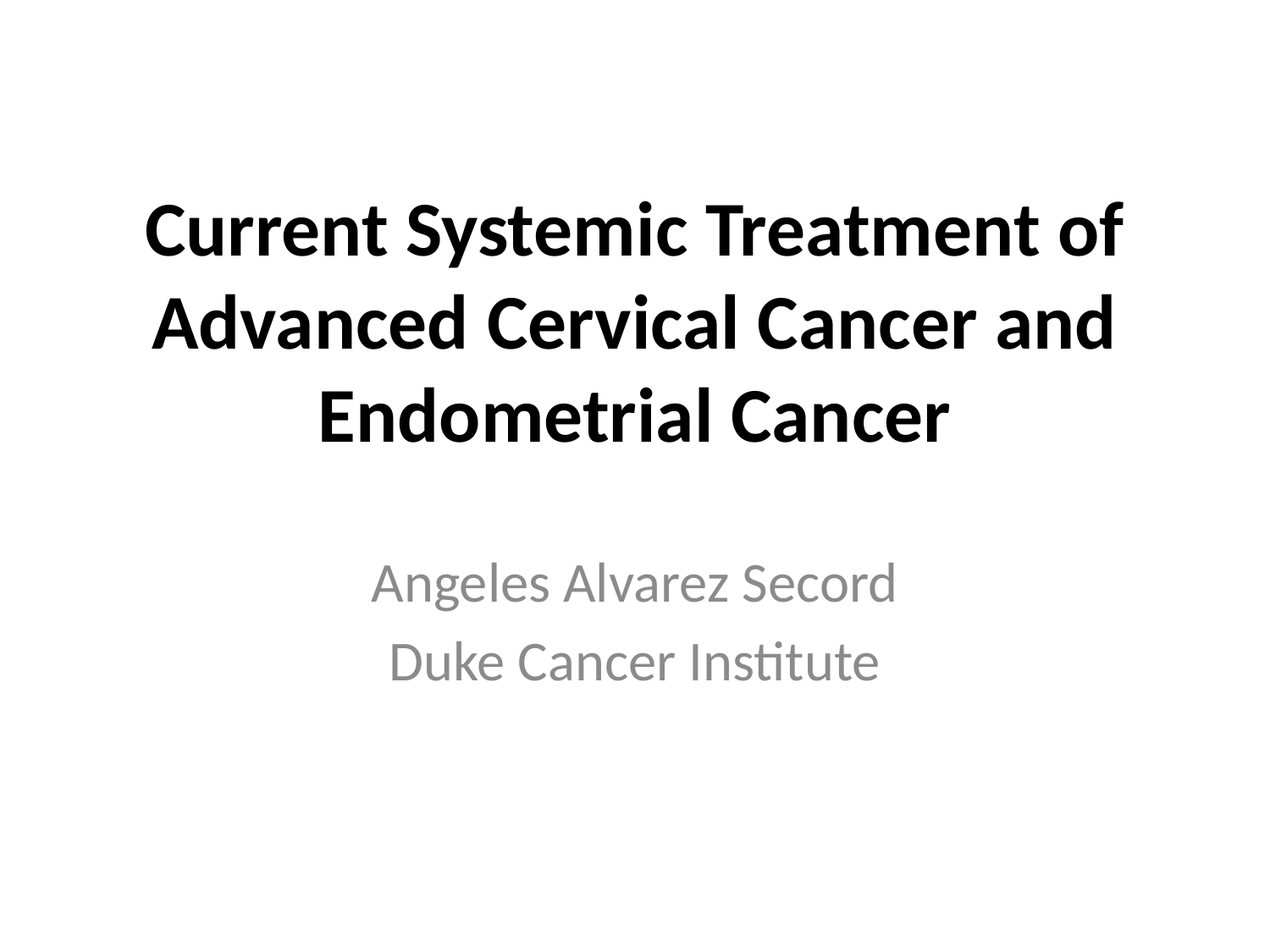

# Current Systemic Treatment of Advanced Cervical Cancer and Endometrial Cancer
Angeles Alvarez Secord
Duke Cancer Institute